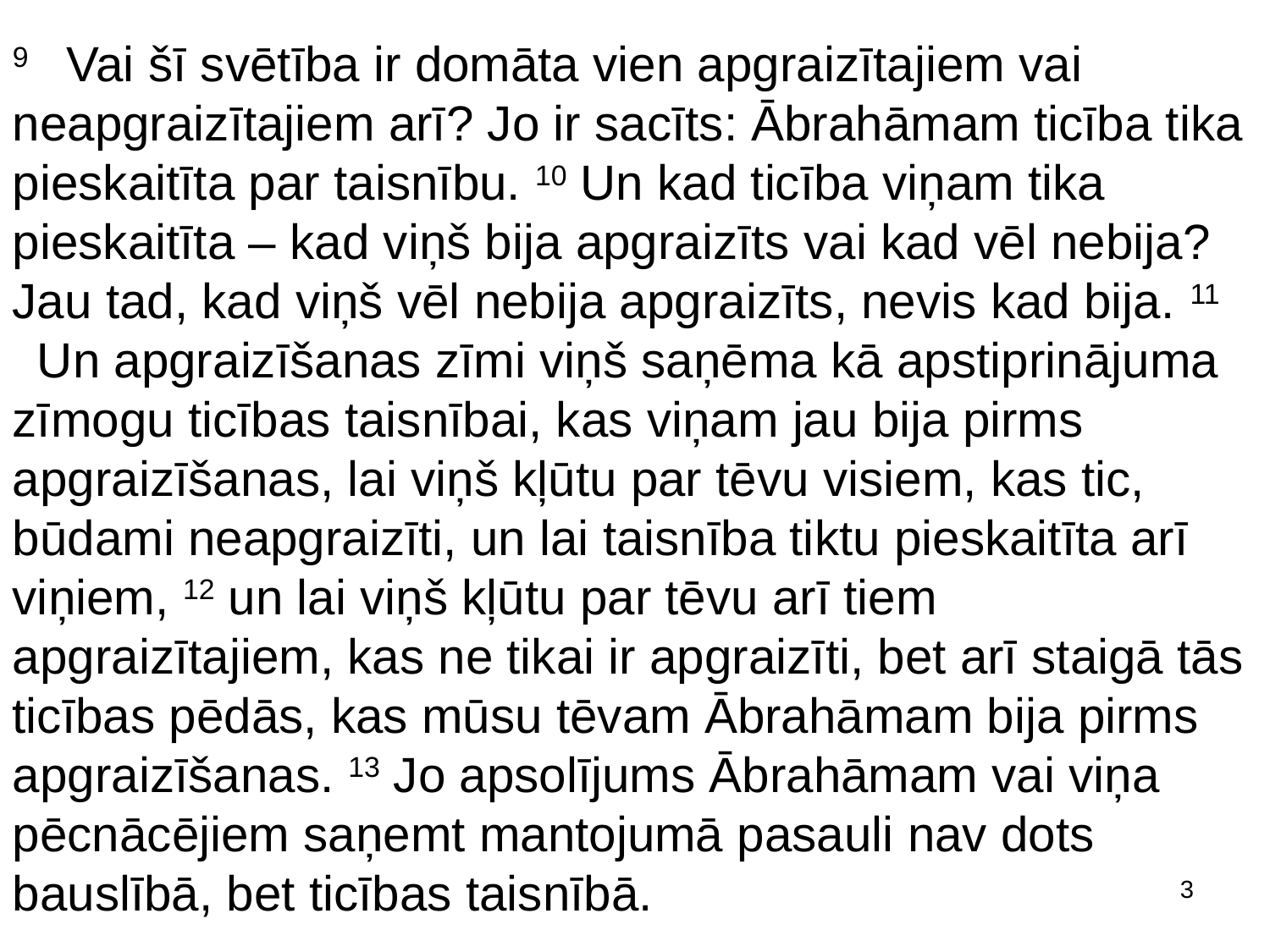

9  Vai šī svētība ir domāta vien apgraizītajiem vai neapgraizītajiem arī? Jo ir sacīts: Ābrahāmam ticība tika pieskaitīta par taisnību. 10 Un kad ticība viņam tika pieskaitīta – kad viņš bija apgraizīts vai kad vēl nebija? Jau tad, kad viņš vēl nebija apgraizīts, nevis kad bija. 11  Un apgraizīšanas zīmi viņš saņēma kā apstiprinājuma zīmogu ticības taisnībai, kas viņam jau bija pirms apgraizīšanas, lai viņš kļūtu par tēvu visiem, kas tic, būdami neapgraizīti, un lai taisnība tiktu pieskaitīta arī viņiem, 12 un lai viņš kļūtu par tēvu arī tiem apgraizītajiem, kas ne tikai ir apgraizīti, bet arī staigā tās ticības pēdās, kas mūsu tēvam Ābrahāmam bija pirms apgraizīšanas. 13 Jo apsolījums Ābrahāmam vai viņa pēcnācējiem saņemt mantojumā pasauli nav dots bauslībā, bet ticības taisnībā.
3